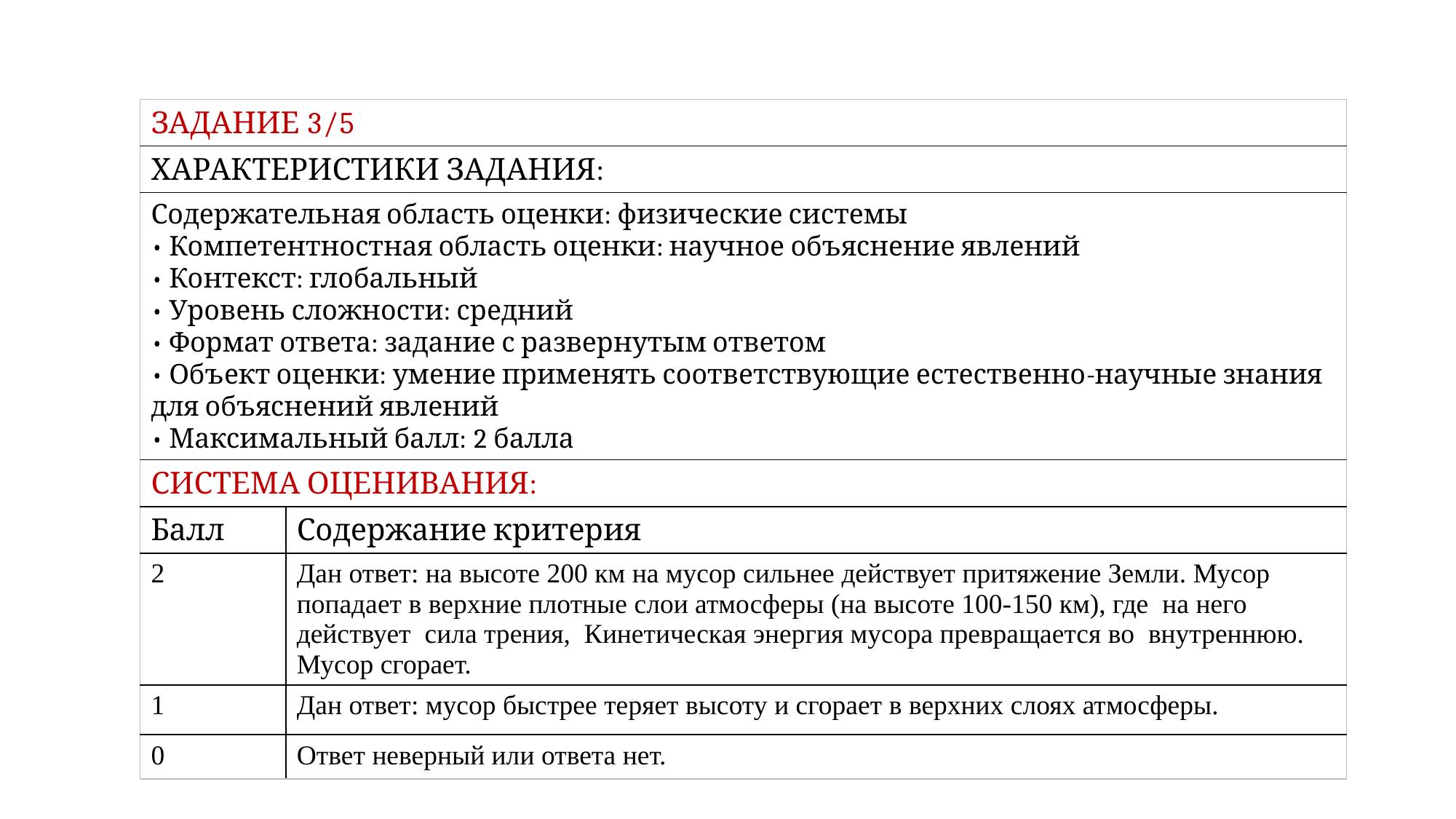

| ЗАДАНИЕ 3/5 |  |
| --- | --- |
| ХАРАКТЕРИСТИКИ ЗАДАНИЯ: |  |
| Содержательная область оценки: физические системы • Компетентностная область оценки: научное объяснение явлений • Контекст: глобальный • Уровень сложности: средний • Формат ответа: задание с развернутым ответом • Объект оценки: умение применять соответствующие естественно-научные знания для объяснений явлений • Максимальный балл: 2 балла |  |
| СИСТЕМА ОЦЕНИВАНИЯ: |  |
| Балл | Содержание критерия |
| 2 | Дан ответ: на высоте 200 км на мусор сильнее действует притяжение Земли. Мусор попадает в верхние плотные слои атмосферы (на высоте 100-150 км), где на него действует сила трения, Кинетическая энергия мусора превращается во внутреннюю. Мусор сгорает. |
| 1 | Дан ответ: мусор быстрее теряет высоту и сгорает в верхних слоях атмосферы. |
| 0 | Ответ неверный или ответа нет. |